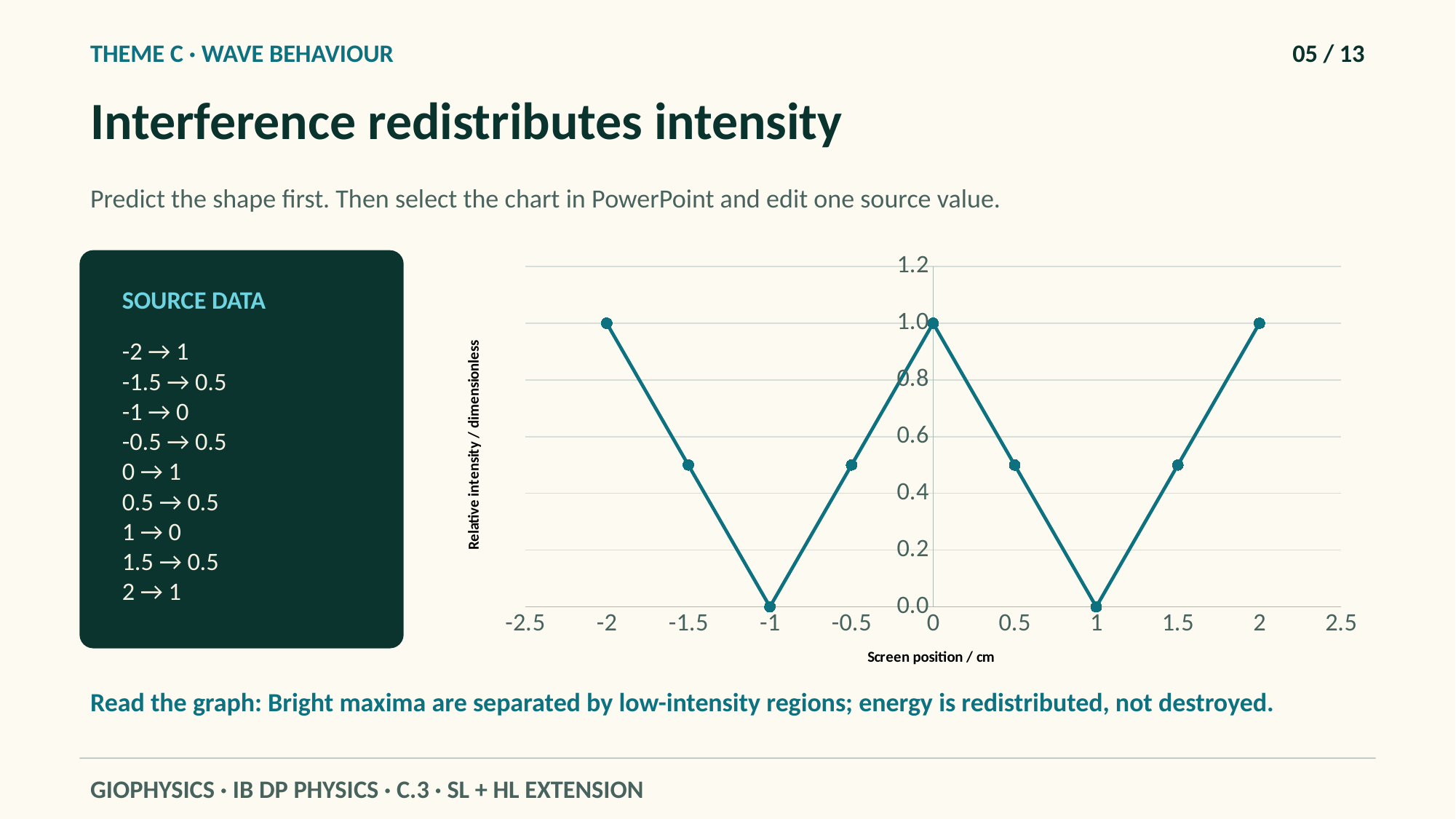

THEME C · WAVE BEHAVIOUR
05 / 13
Interference redistributes intensity
Predict the shape first. Then select the chart in PowerPoint and edit one source value.

### Chart

| Category |  |
|---|---|
SOURCE DATA
-2 → 1
-1.5 → 0.5
-1 → 0
-0.5 → 0.5
0 → 1
0.5 → 0.5
1 → 0
1.5 → 0.5
2 → 1
Read the graph: Bright maxima are separated by low-intensity regions; energy is redistributed, not destroyed.

GIOPHYSICS · IB DP PHYSICS · C.3 · SL + HL EXTENSION